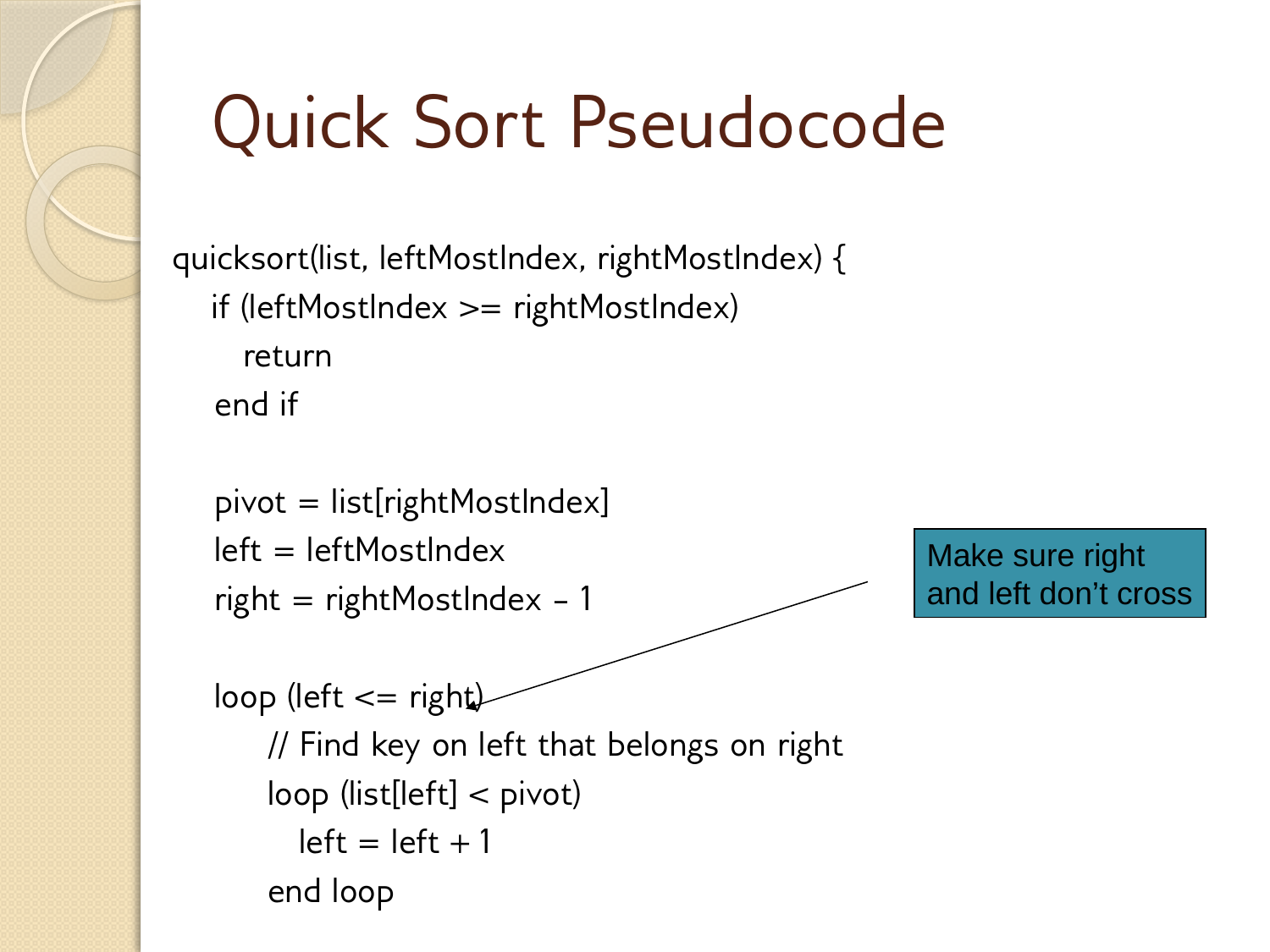

# Quick Sort Pseudocode
quicksort(list, leftMostIndex, rightMostIndex) {
	if (leftMostIndex >= rightMostIndex)
	   return
    end if

    pivot = list[rightMostIndex]
    left = leftMostIndex
    right = rightMostIndex – 1

    loop (left <= right)
         // Find key on left that belongs on right
         loop (list[left] < pivot)
            left = left + 1
         end loop

Make sure right
and left don’t cross